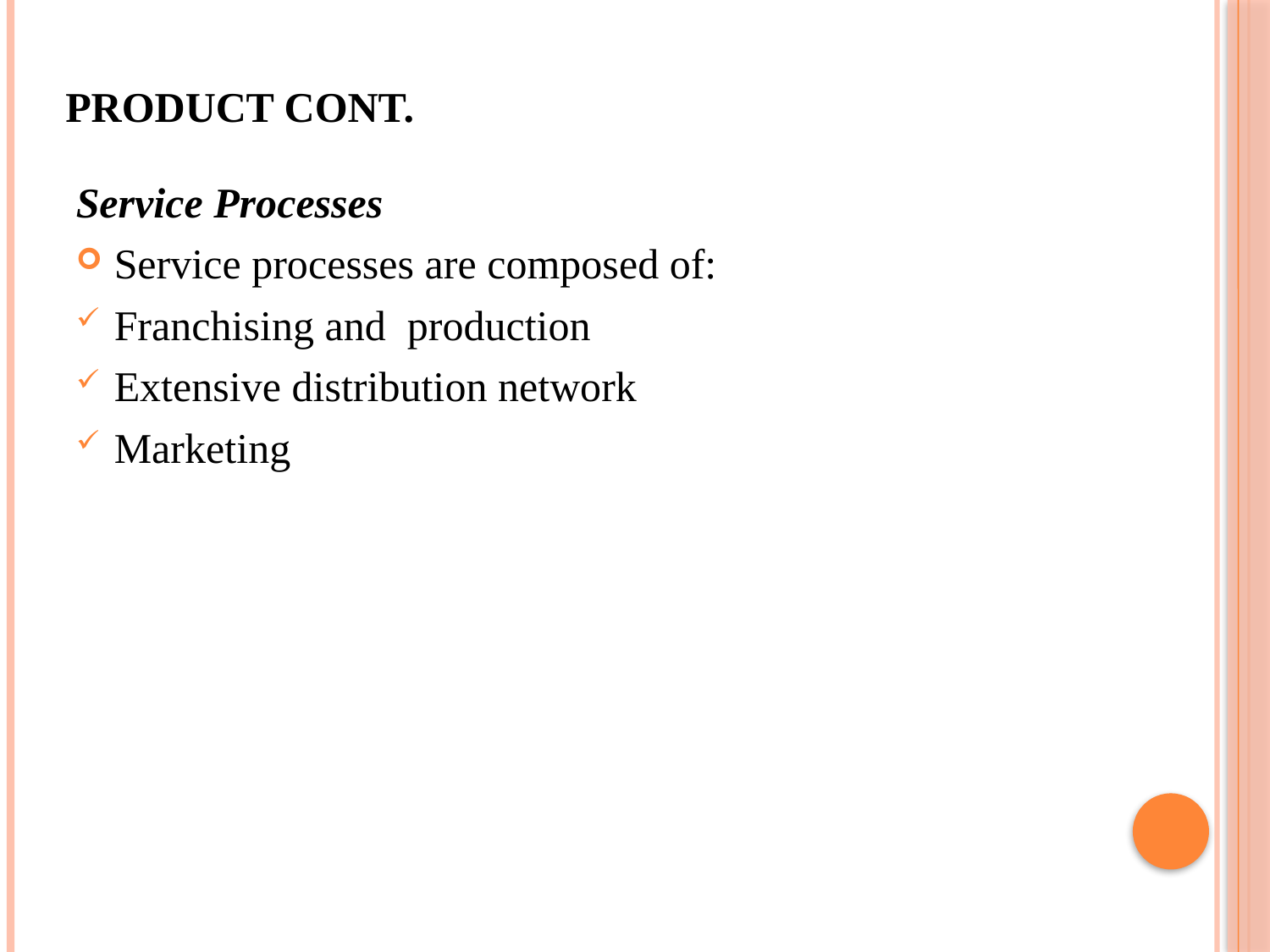

# Product Cont.
Service Processes
Service processes are composed of:
Franchising and  production
Extensive distribution network
Marketing